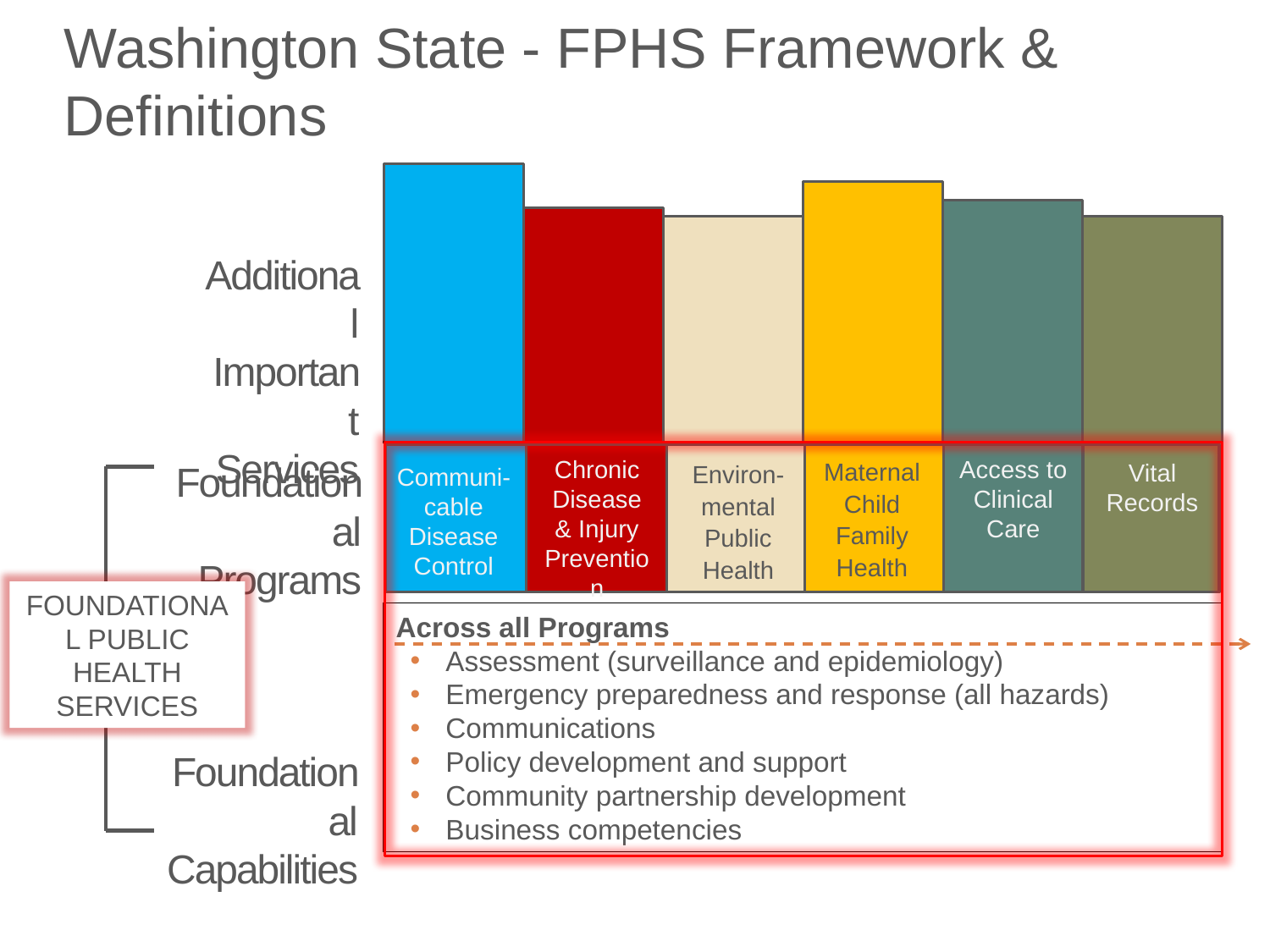

Washington State - FPHS Framework & Definitions

Additional
Important
Services

Chronic
Disease
& Injury Prevention
Access to
Clinical Care
Maternal
Child
Family
Health
Environ-
mental
Public Health
Vital
Records
Communi-cable
Disease
Control
Foundational
Programs
Across all Programs
Assessment (surveillance and epidemiology)
Emergency preparedness and response (all hazards)
Communications
Policy development and support
Community partnership development
Business competencies
Foundational
Capabilities
FOUNDATIONAL PUBLIC HEALTH SERVICES